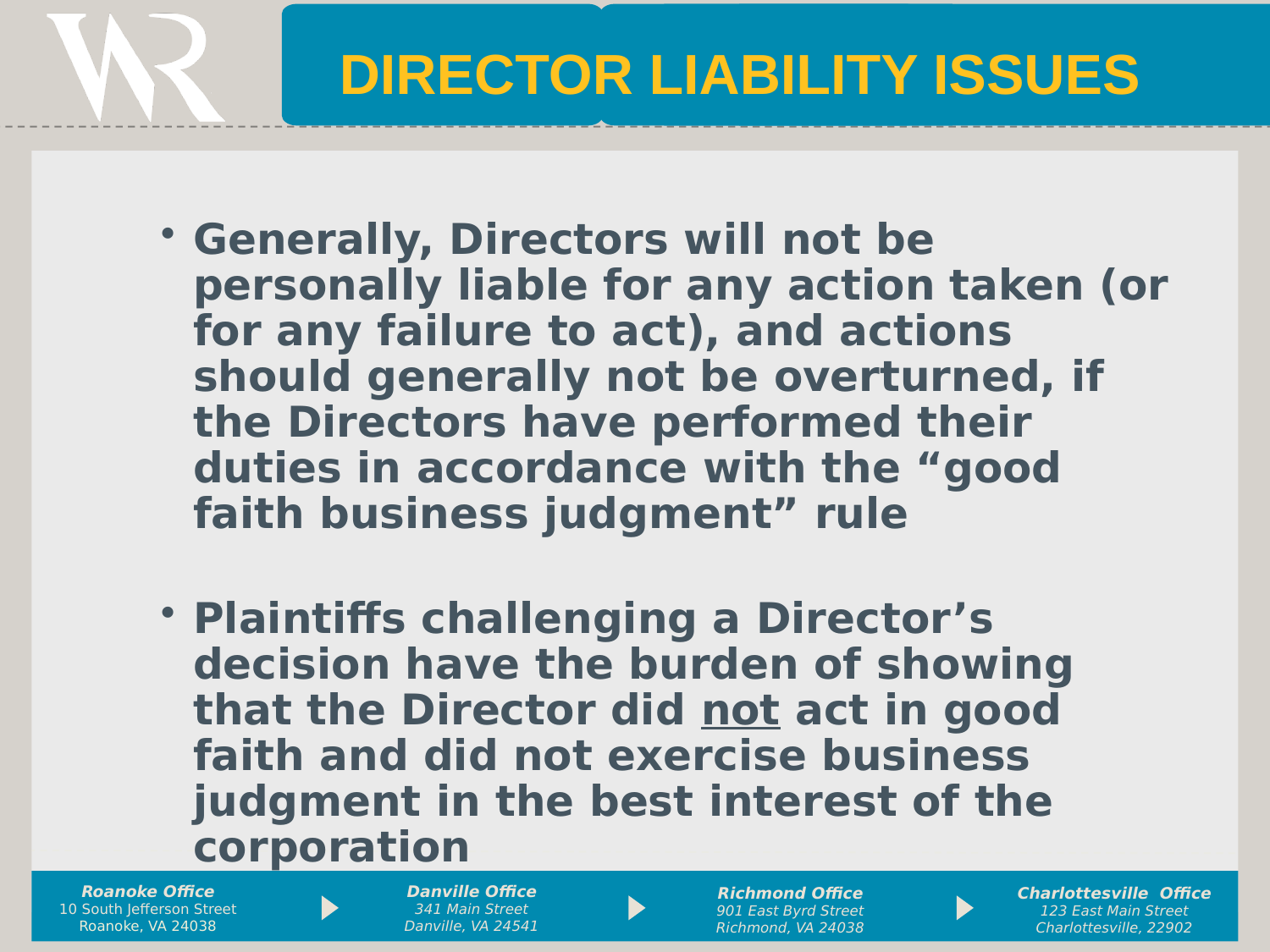

Director Liability Issues
Generally, Directors will not be personally liable for any action taken (or for any failure to act), and actions should generally not be overturned, if the Directors have performed their duties in accordance with the “good faith business judgment” rule
Plaintiffs challenging a Director’s decision have the burden of showing that the Director did not act in good faith and did not exercise business judgment in the best interest of the corporation